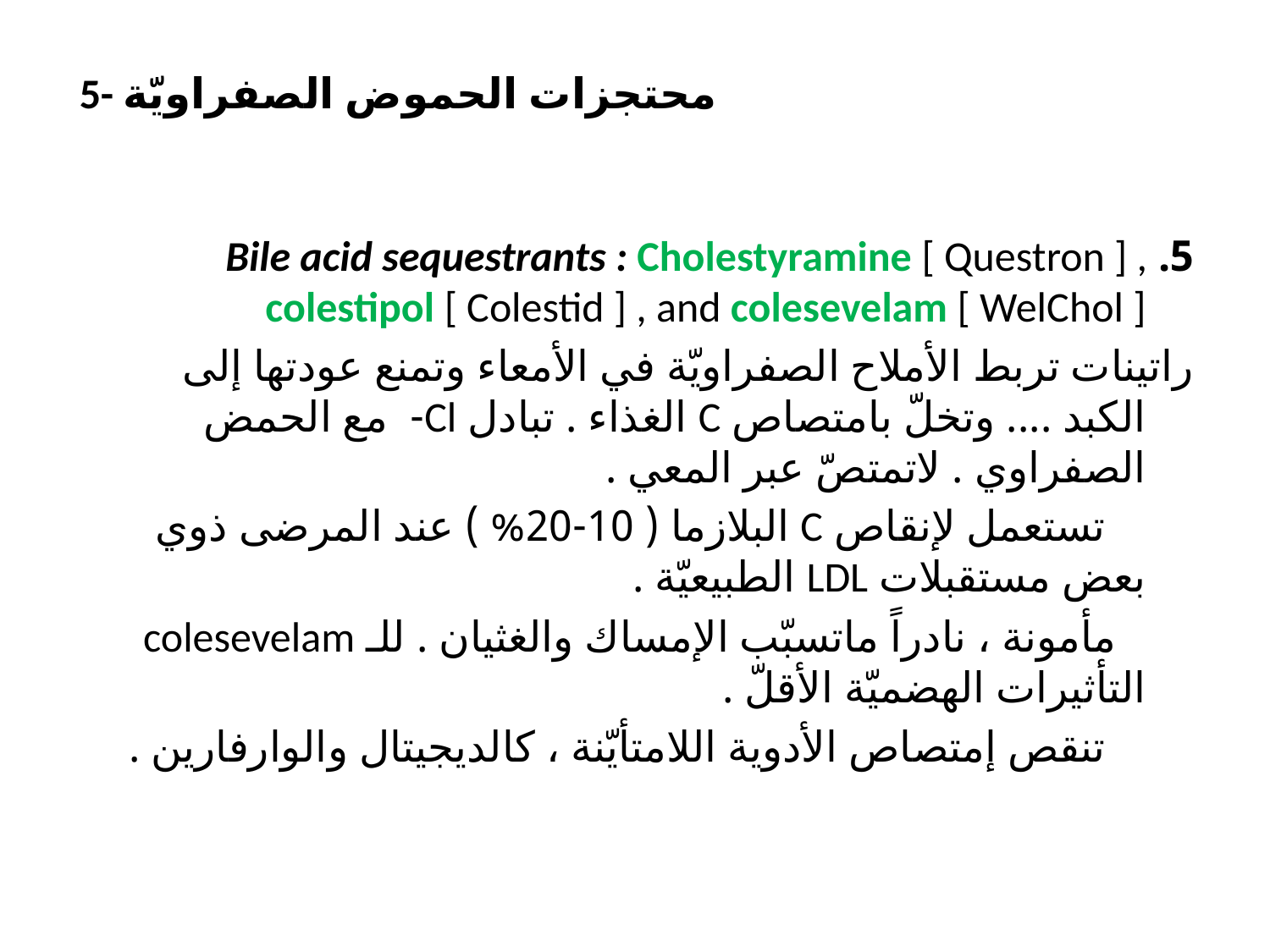

# 5- محتجزات الحموض الصفراويّة
5. Bile acid sequestrants : Cholestyramine [ Questron ] , colestipol [ Colestid ] , and colesevelam [ WelChol ]
راتينات تربط الأملاح الصفراويّة في الأمعاء وتمنع عودتها إلى الكبد .... وتخلّ بامتصاص C الغذاء . تبادل Cl-  مع الحمض الصفراوي . لاتمتصّ عبر المعي .
        تستعمل لإنقاص C البلازما ( 10-20% ) عند المرضى ذوي بعض مستقبلات LDL الطبيعيّة .
       مأمونة ، نادراً ماتسبّب الإمساك والغثيان . للـ colesevelam التأثيرات الهضميّة الأقلّ .
        تنقص إمتصاص الأدوية اللامتأيّنة ، كالديجيتال والوارفارين .